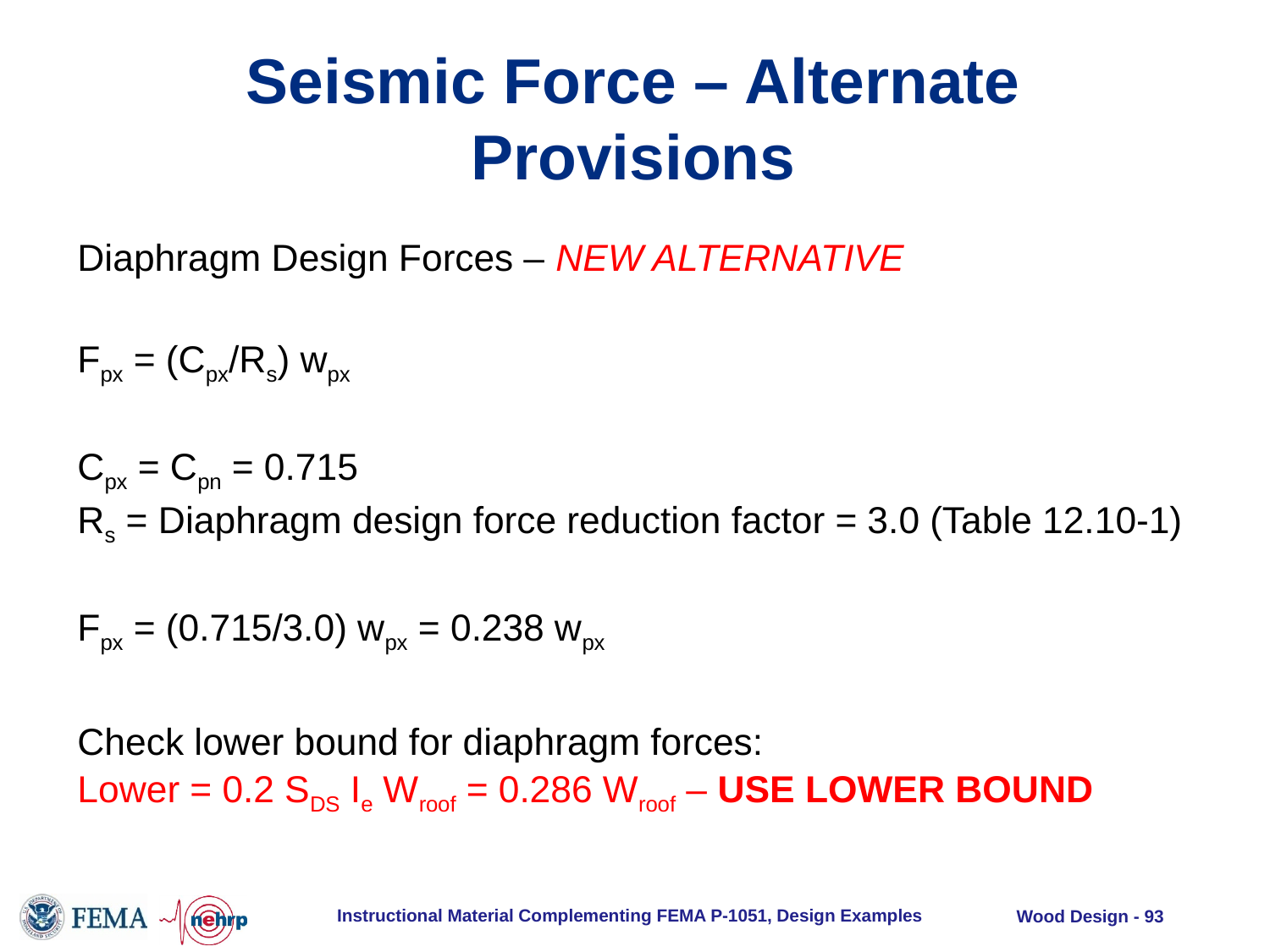

# Seismic Force – Alternate Provisions
Diaphragm Design Forces – NEW ALTERNATIVE

Fpx = (Cpx/Rs) wpx

Cpx = Cpn = 0.715
Rs = Diaphragm design force reduction factor = 3.0 (Table 12.10-1)

Fpx = (0.715/3.0) wpx = 0.238 wpx

Check lower bound for diaphragm forces:
Lower = 0.2 SDS Ie Wroof = 0.286 Wroof – USE LOWER BOUND